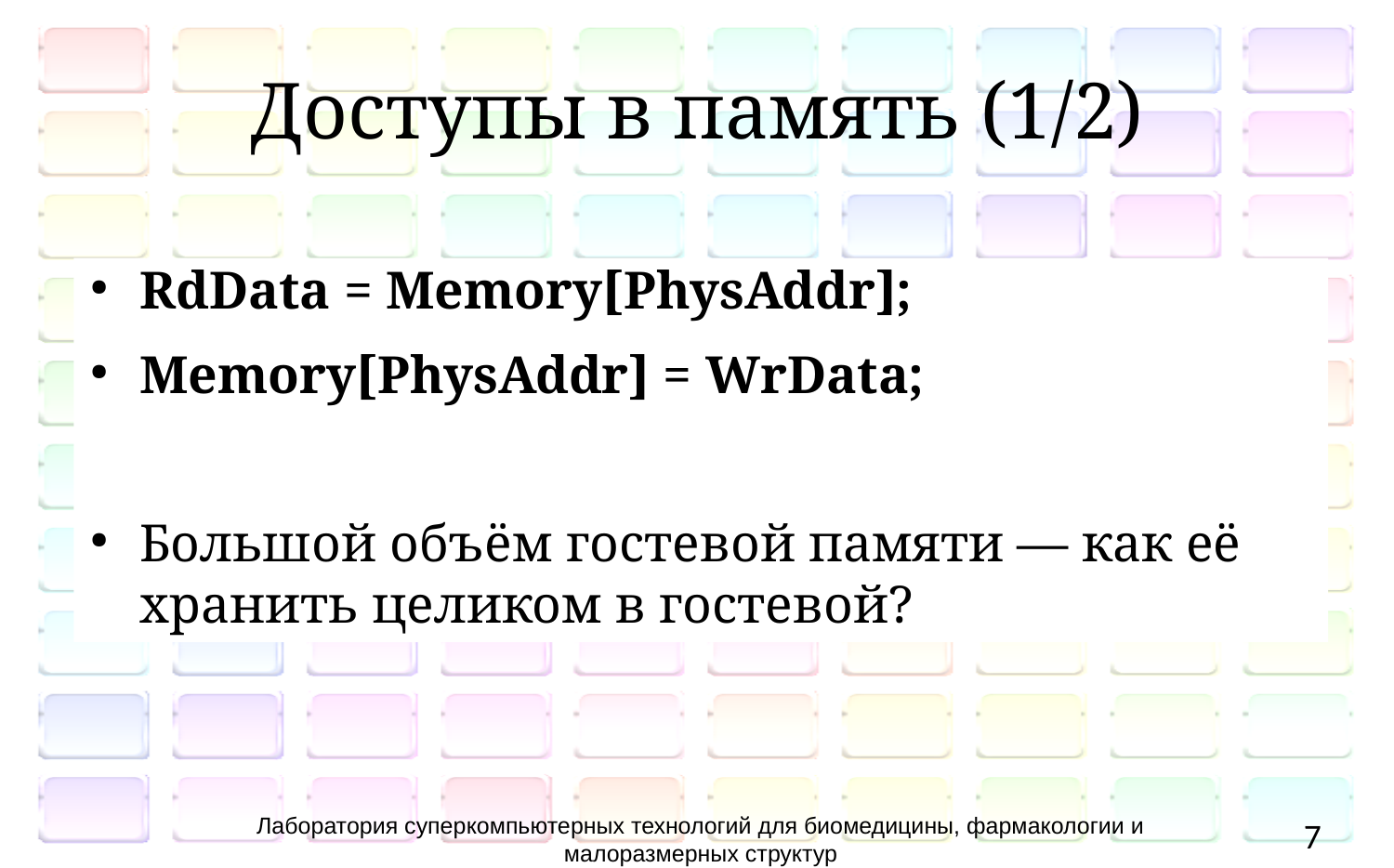

# Доступы в память (1/2)
RdData = Memory[PhysAddr];
Memory[PhysAddr] = WrData;

Большой объём гостевой памяти — как её хранить целиком в гостевой?
Лаборатория суперкомпьютерных технологий для биомедицины, фармакологии и малоразмерных структур
7